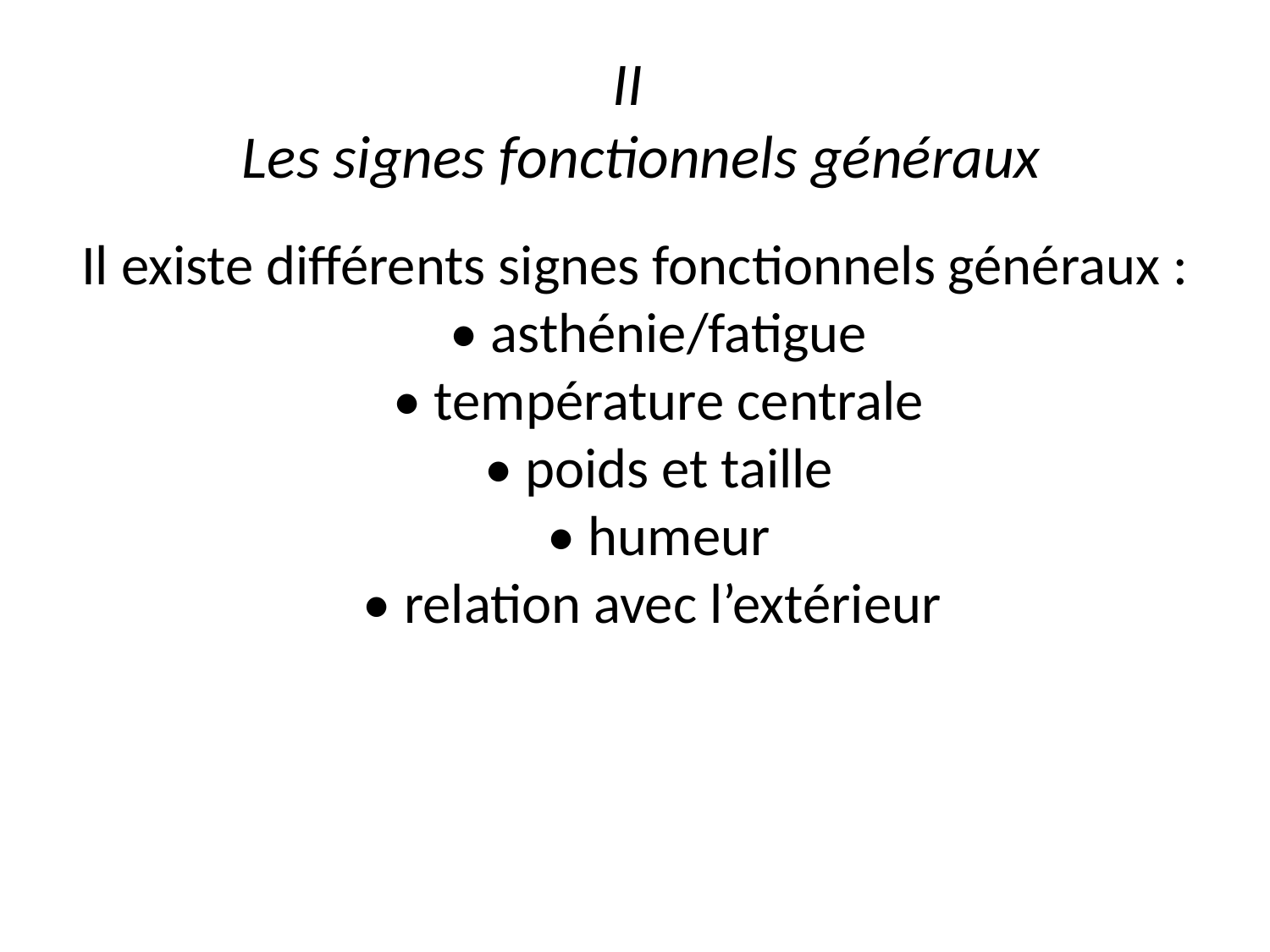

# II Les signes fonctionnels généraux
Il existe différents signes fonctionnels généraux :
• asthénie/fatigue
• température centrale
• poids et taille
• humeur
• relation avec l’extérieur